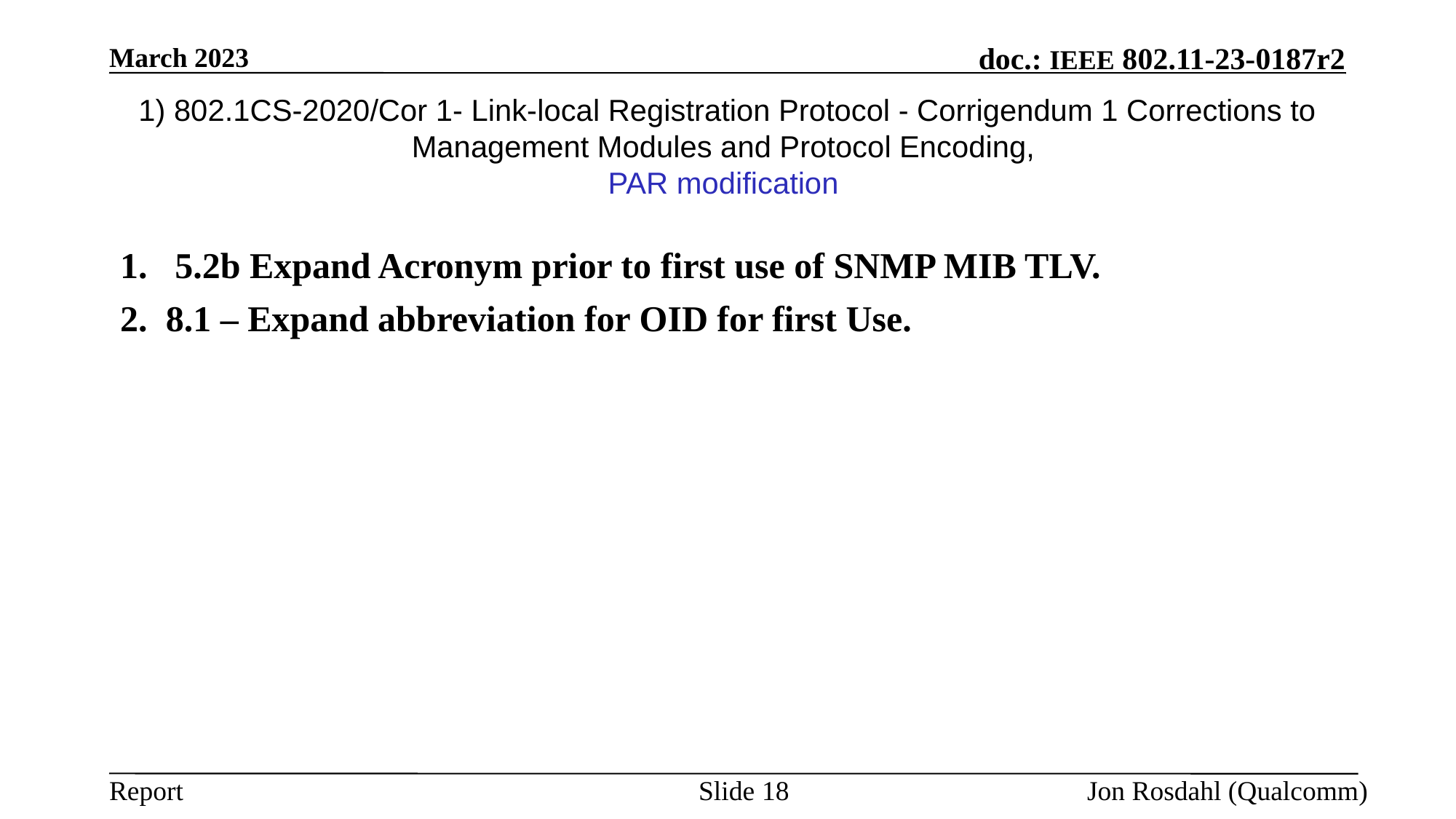

March 2023
# 1) 802.1CS-2020/Cor 1- Link-local Registration Protocol - Corrigendum 1 Corrections to Management Modules and Protocol Encoding, PAR modification
1.   5.2b Expand Acronym prior to first use of SNMP MIB TLV.
2.  8.1 – Expand abbreviation for OID for first Use.

Slide 18
Jon Rosdahl (Qualcomm)